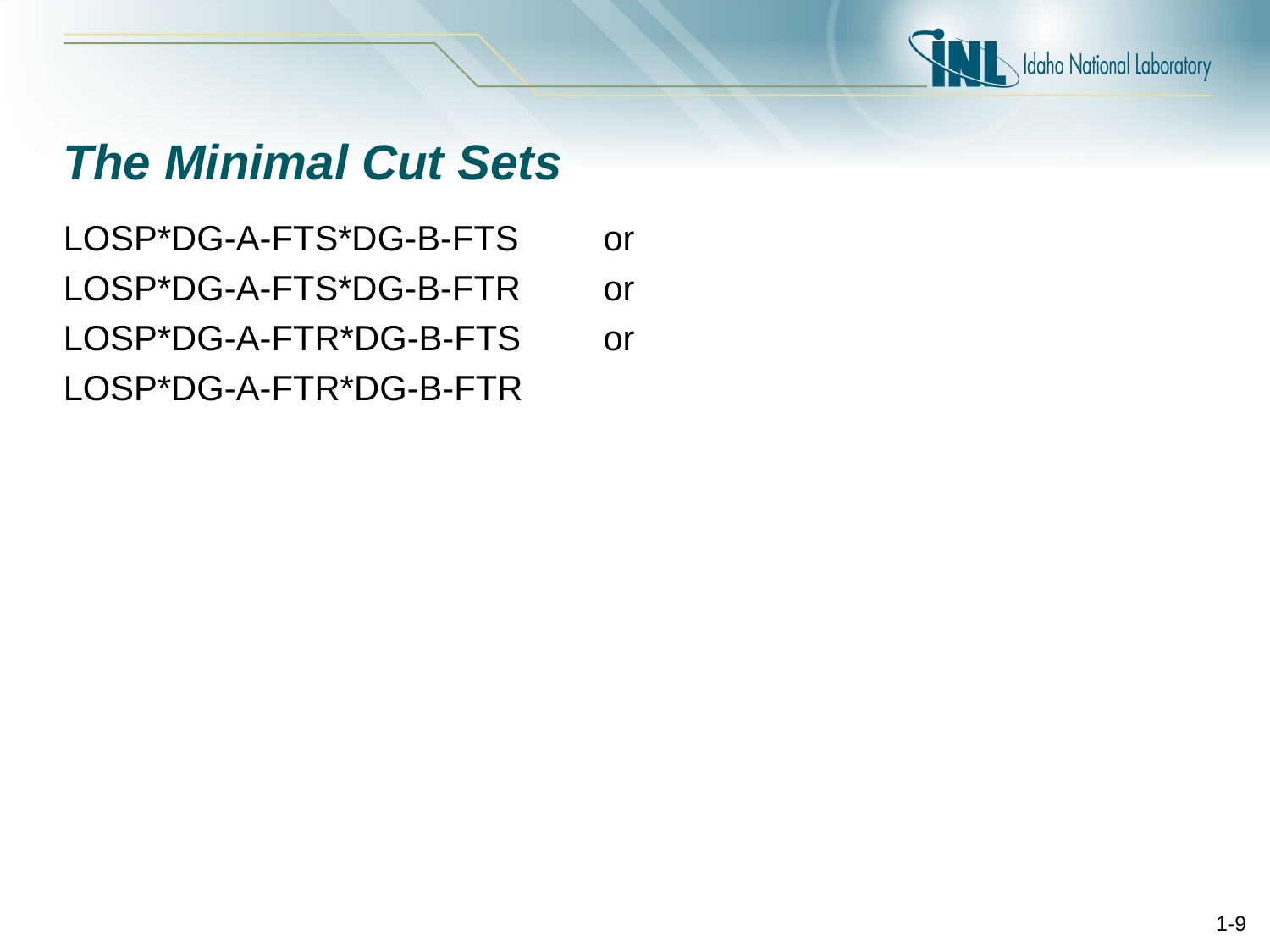

# The Minimal Cut Sets
LOSP*DG-A-FTS*DG-B-FTS	or
LOSP*DG-A-FTS*DG-B-FTR	or
LOSP*DG-A-FTR*DG-B-FTS	or
LOSP*DG-A-FTR*DG-B-FTR
1-9